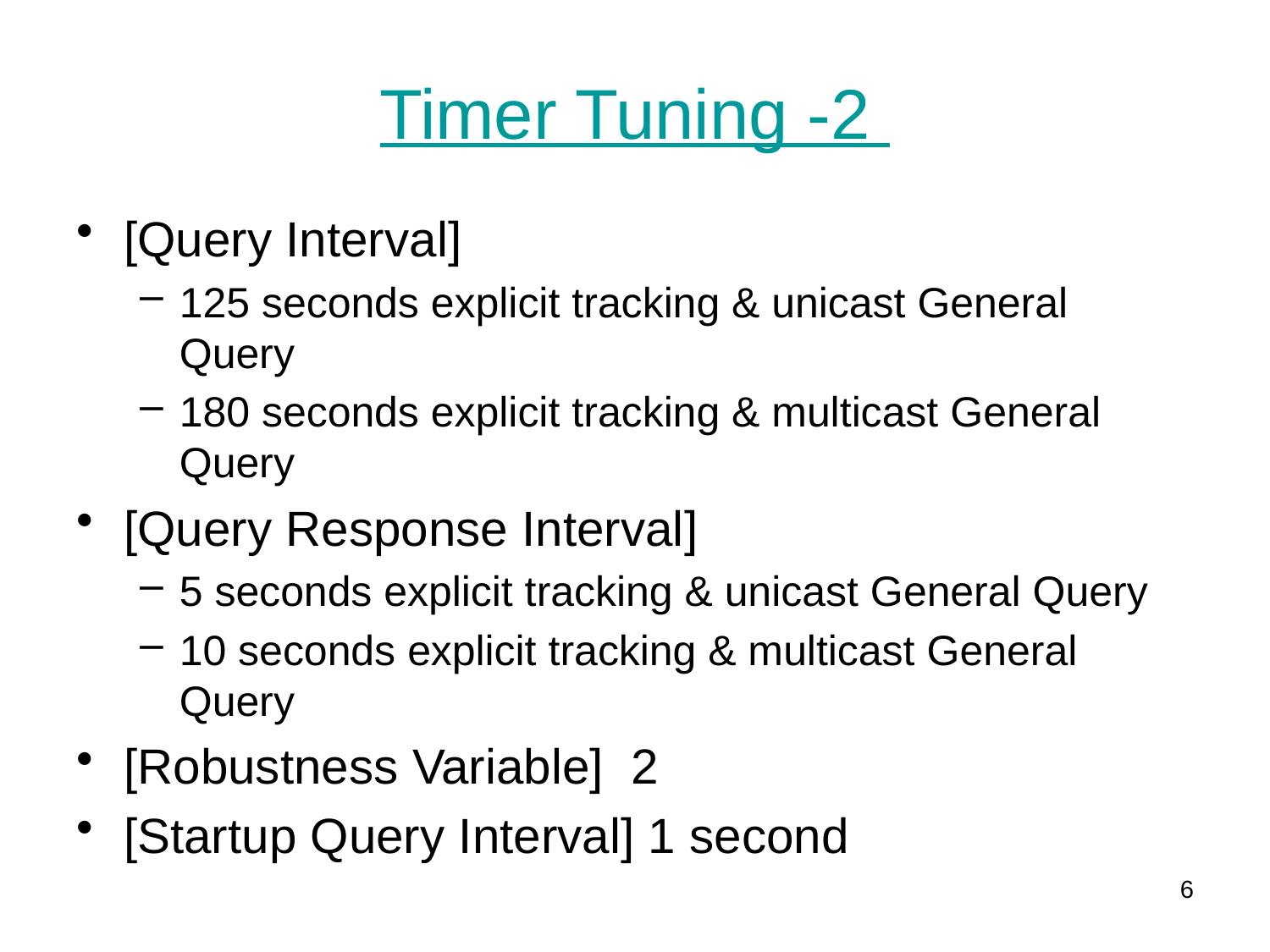

# Timer Tuning -2
[Query Interval]
125 seconds explicit tracking & unicast General Query
180 seconds explicit tracking & multicast General Query
[Query Response Interval]
5 seconds explicit tracking & unicast General Query
10 seconds explicit tracking & multicast General Query
[Robustness Variable]  2
[Startup Query Interval] 1 second

6